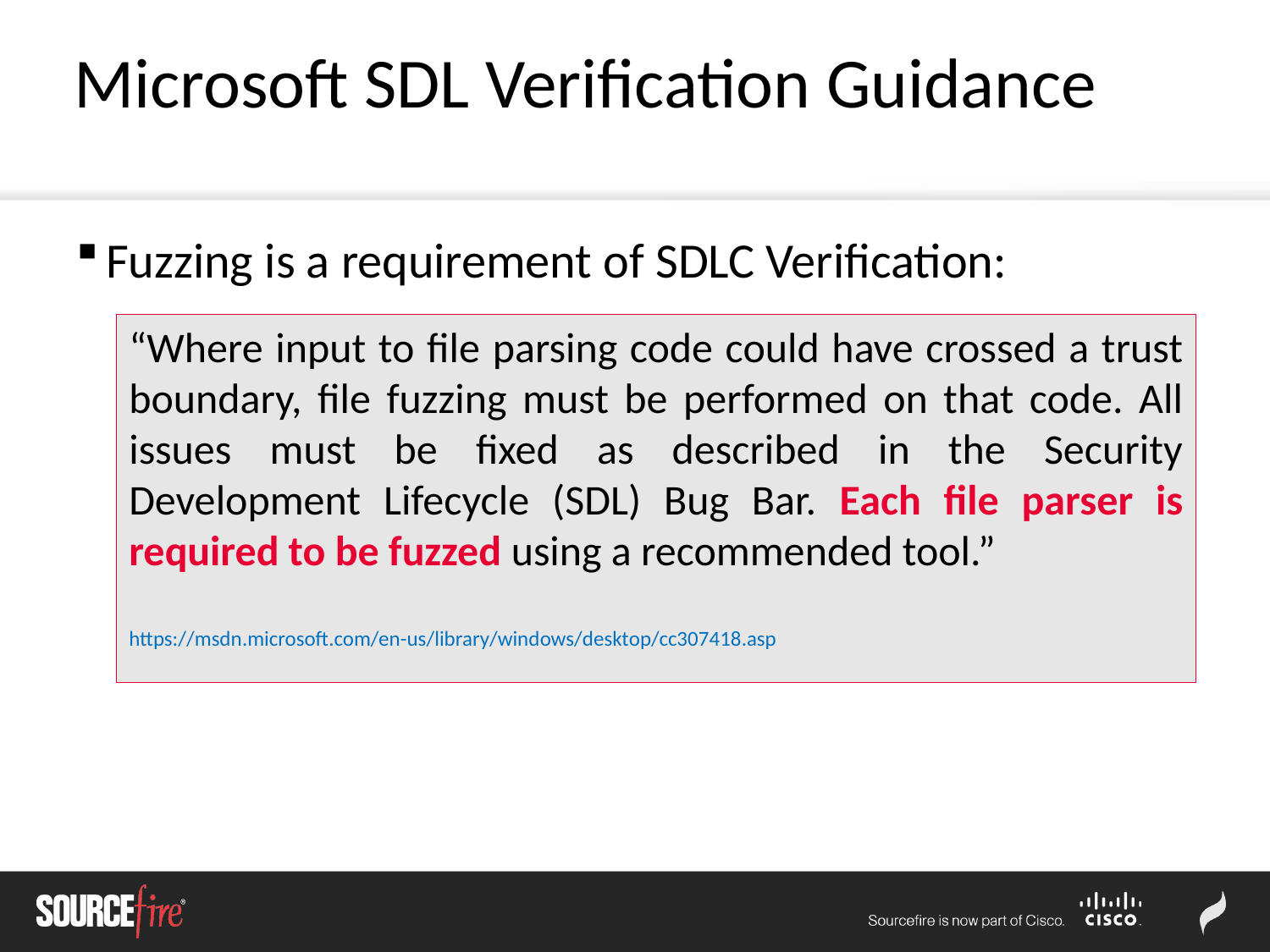

Microsoft SDL Verification Guidance
Fuzzing is a requirement of SDLC Verification:
“Where input to file parsing code could have crossed a trust boundary, file fuzzing must be performed on that code. All issues must be fixed as described in the Security Development Lifecycle (SDL) Bug Bar. Each file parser is required to be fuzzed using a recommended tool.”

https://msdn.microsoft.com/en-us/library/windows/desktop/cc307418.asp